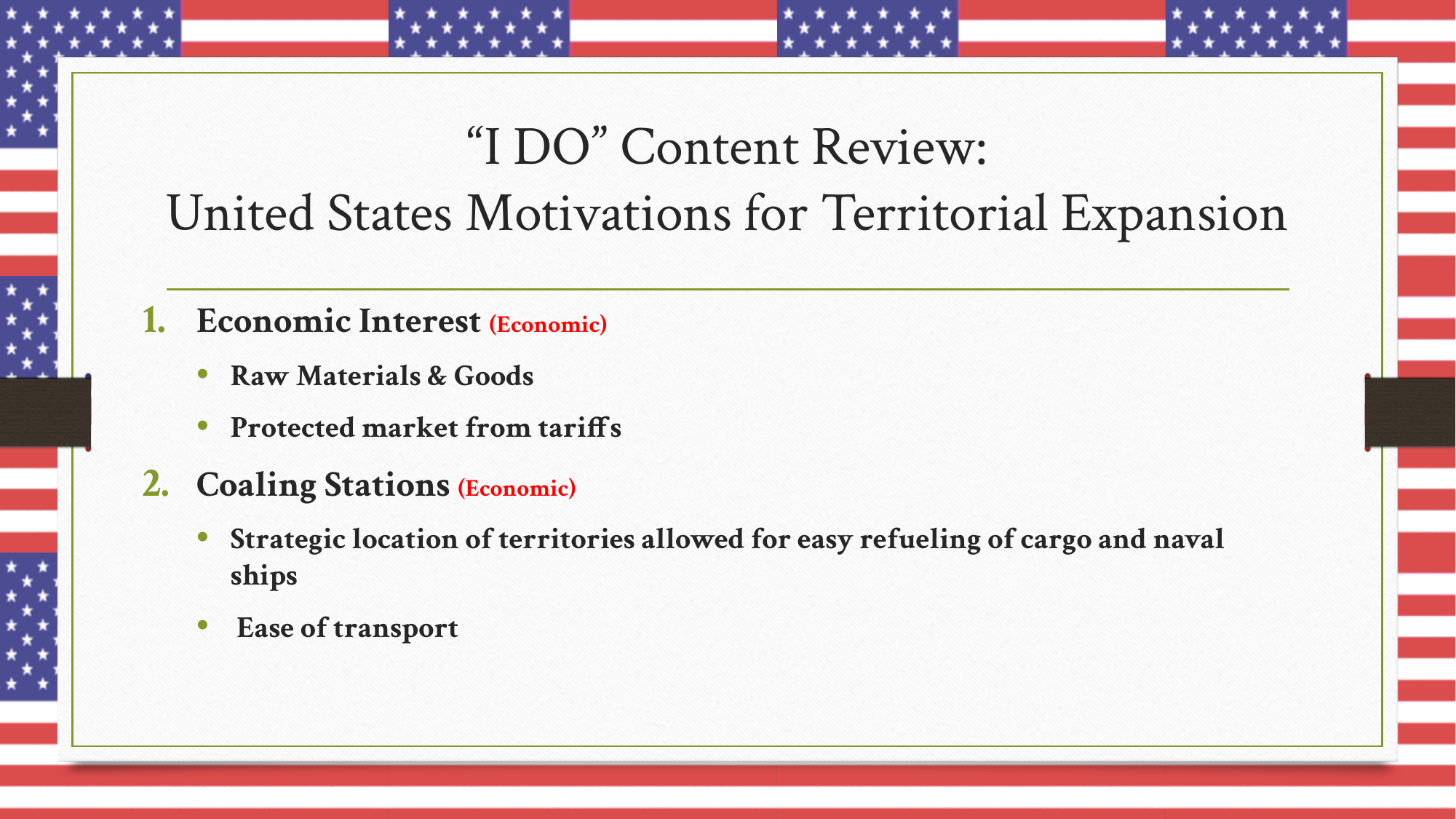

# “I DO” Content Review: United States Motivations for Territorial Expansion
Economic Interest (Economic)
Raw Materials & Goods
Protected market from tariffs
Coaling Stations (Economic)
Strategic location of territories allowed for easy refueling of cargo and naval ships
 Ease of transport